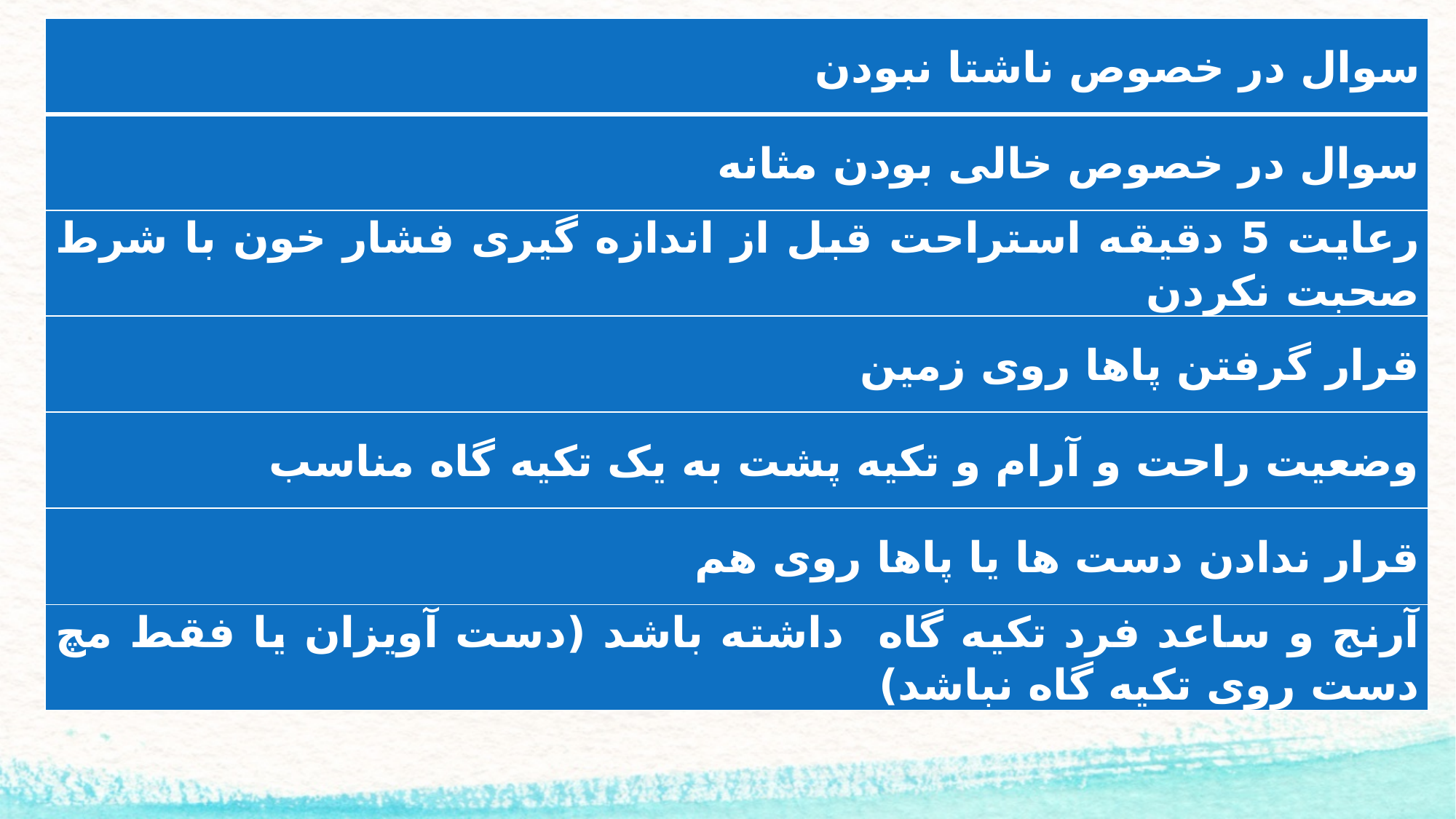

| سوال در خصوص ناشتا نبودن |
| --- |
| سوال در خصوص خالی بودن مثانه |
| رعایت 5 دقیقه استراحت قبل از اندازه گیری فشار خون با شرط صحبت نکردن |
| قرار گرفتن پاها روی زمین |
| وضعیت راحت و آرام و تکیه پشت به یک تکیه گاه مناسب |
| قرار ندادن دست ها یا پاها روی هم |
| آرنج و ساعد فرد تکیه گاه داشته باشد (دست آویزان یا فقط مچ دست روی تکیه گاه نباشد) |